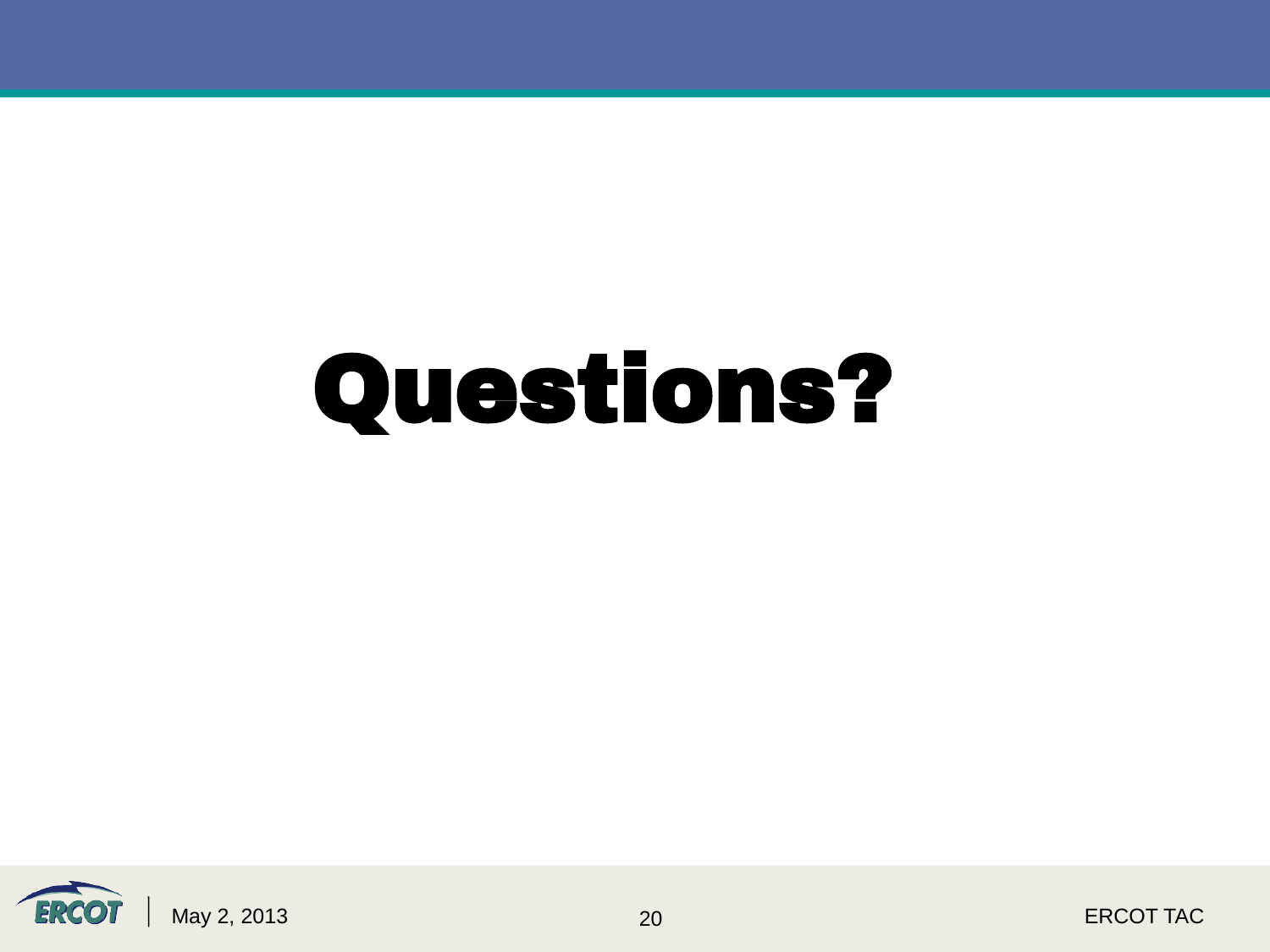

# Questions?
May 2, 2013
ERCOT TAC